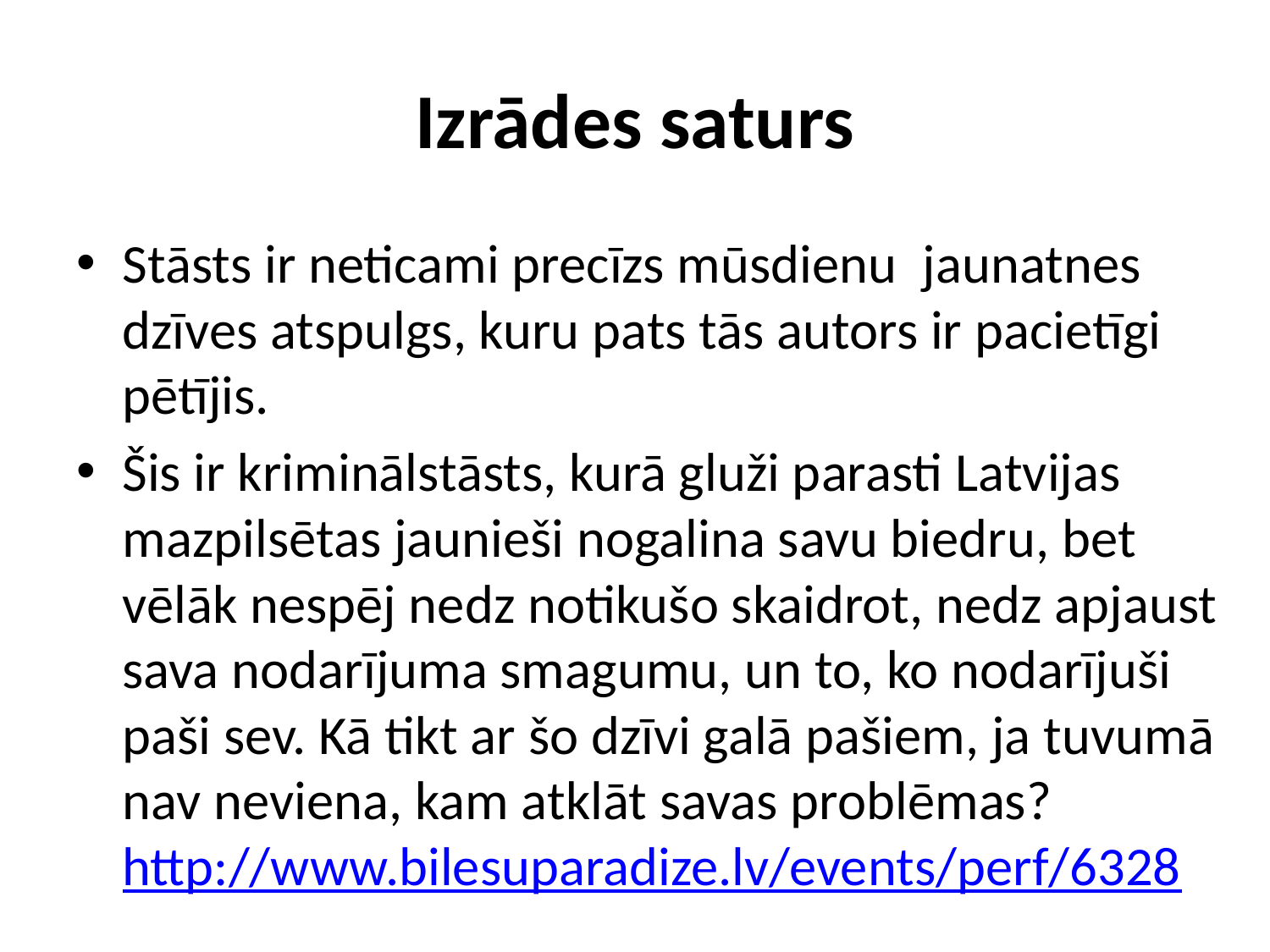

# Izrādes saturs
Stāsts ir neticami precīzs mūsdienu  jaunatnes dzīves atspulgs, kuru pats tās autors ir pacietīgi pētījis.
Šis ir kriminālstāsts, kurā gluži parasti Latvijas mazpilsētas jaunieši nogalina savu biedru, bet vēlāk nespēj nedz notikušo skaidrot, nedz apjaust sava nodarījuma smagumu, un to, ko nodarījuši paši sev. Kā tikt ar šo dzīvi galā pašiem, ja tuvumā nav neviena, kam atklāt savas problēmas? http://www.bilesuparadize.lv/events/perf/6328